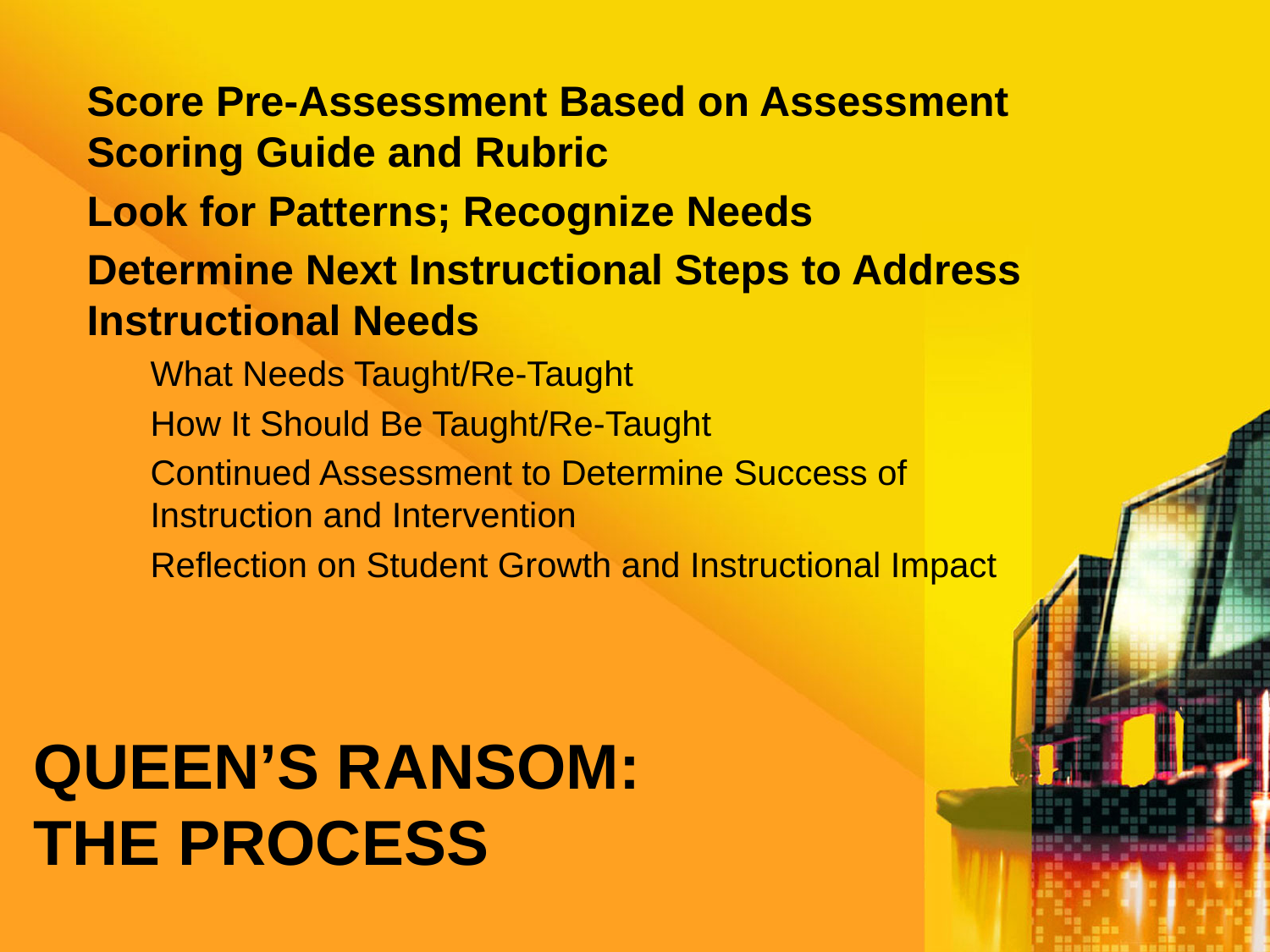

Score Pre-Assessment Based on Assessment Scoring Guide and Rubric
Look for Patterns; Recognize Needs
Determine Next Instructional Steps to Address Instructional Needs
What Needs Taught/Re-Taught
How It Should Be Taught/Re-Taught
Continued Assessment to Determine Success of Instruction and Intervention
Reflection on Student Growth and Instructional Impact
# Queen’s Ransom: The Process